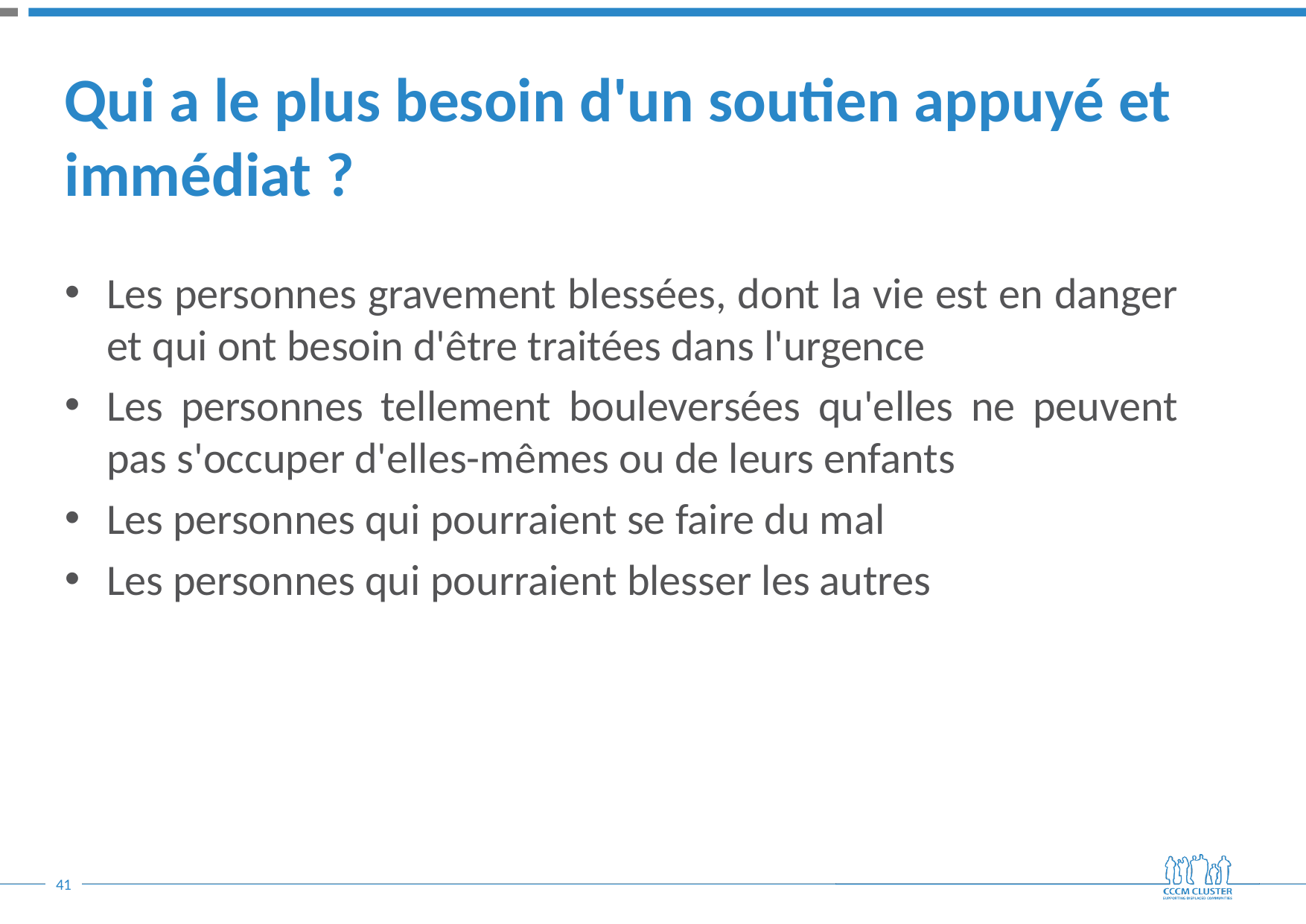

# Qui a le plus besoin d'un soutien appuyé et immédiat ?
Les personnes gravement blessées, dont la vie est en danger et qui ont besoin d'être traitées dans l'urgence
Les personnes tellement bouleversées qu'elles ne peuvent pas s'occuper d'elles-mêmes ou de leurs enfants
Les personnes qui pourraient se faire du mal
Les personnes qui pourraient blesser les autres